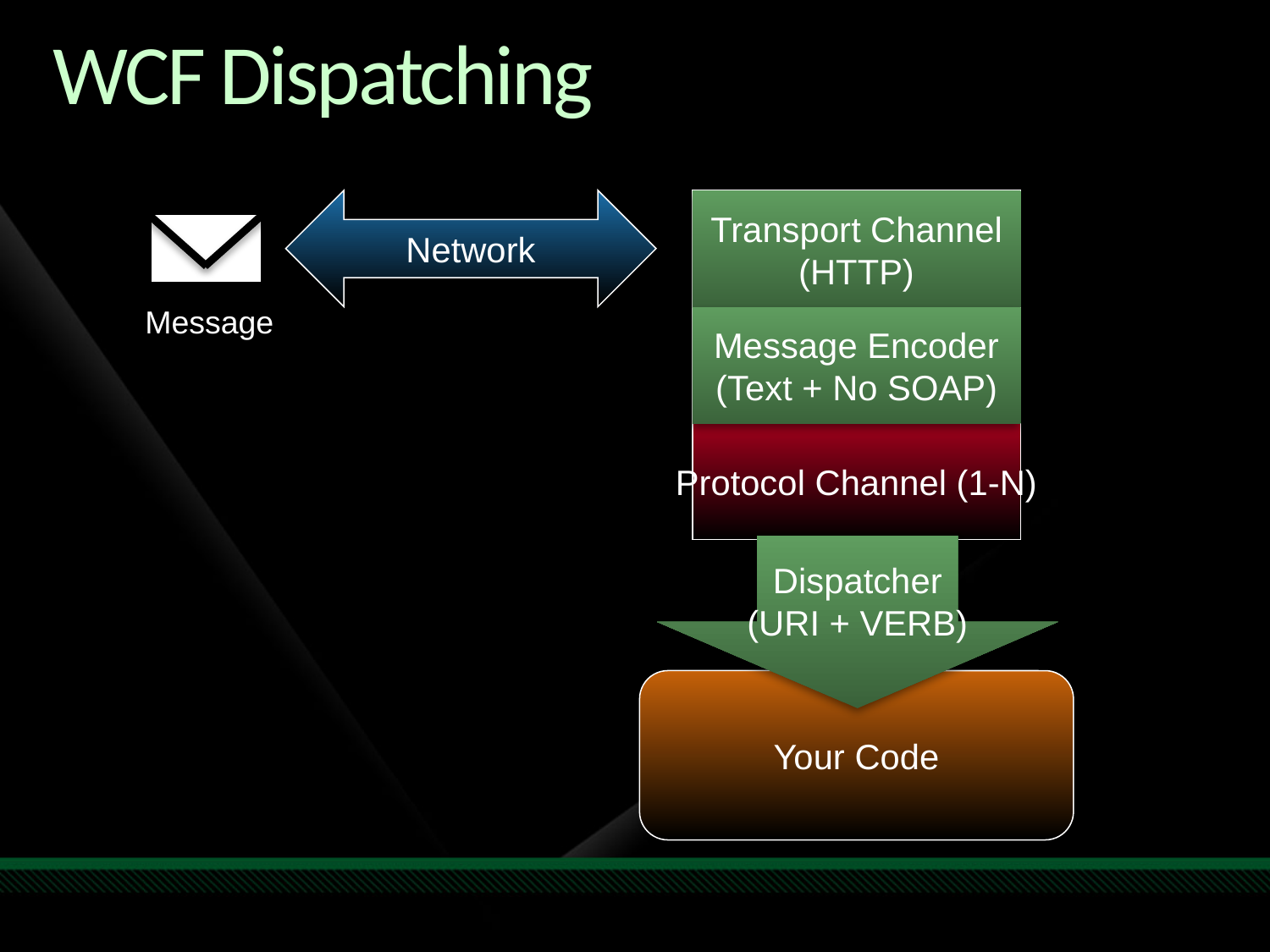

# WCF Dispatching
Network
Transport Channel
Transport Channel
(HTTP)

Message
Message Encoder
Message Encoder
(Text + No SOAP)
Protocol Channel (1-N)
Dispatcher
(URI + VERB)
Dispatcher
(Action)
Your Code